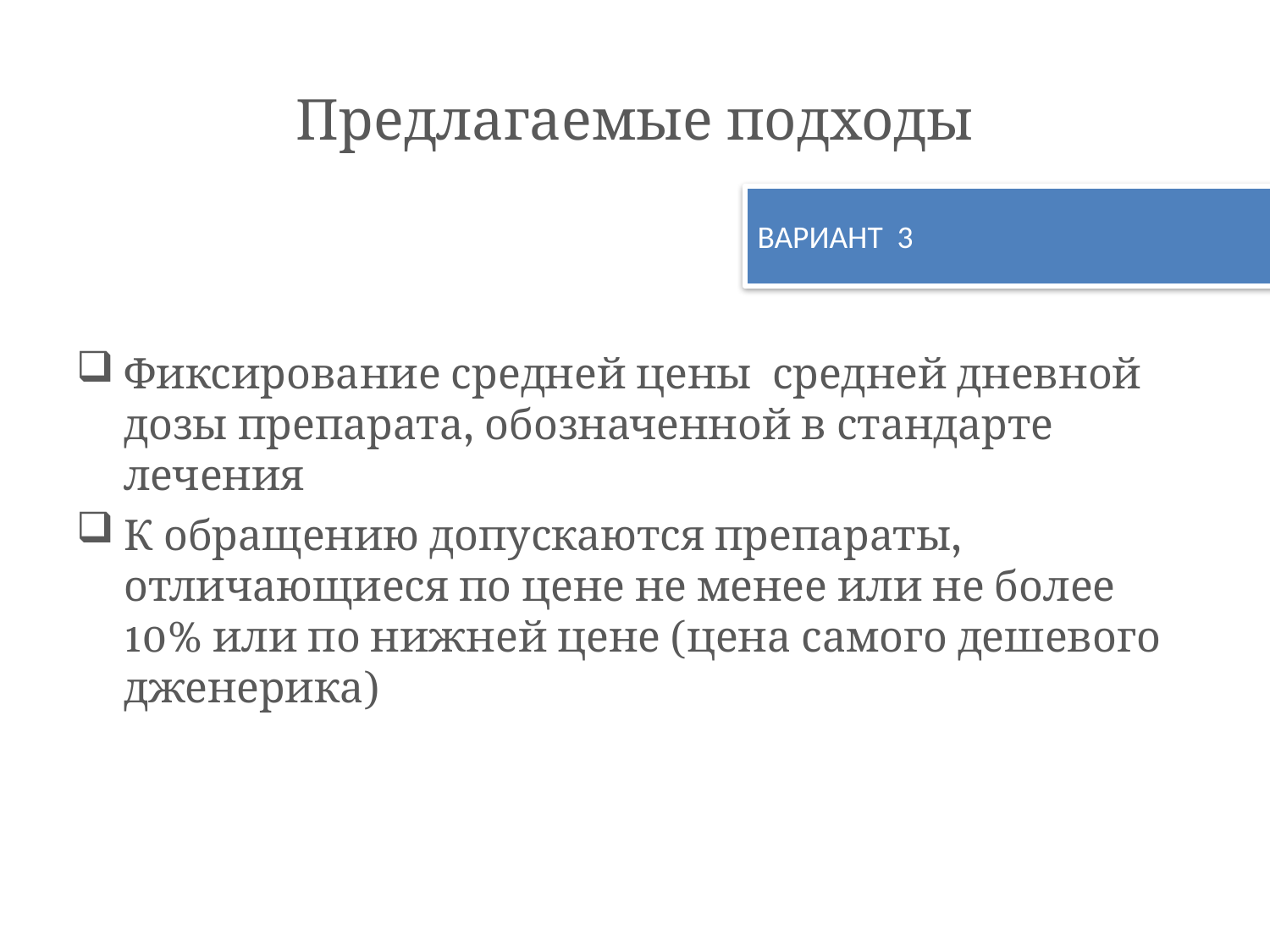

# Предлагаемые подходы
ВАРИАНТ  3

Фиксирование средней цены  средней дневной дозы препарата, обозначенной в стандарте лечения
К обращению допускаются препараты, отличающиеся по цене не менее или не более 10% или по нижней цене (цена самого дешевого дженерика)